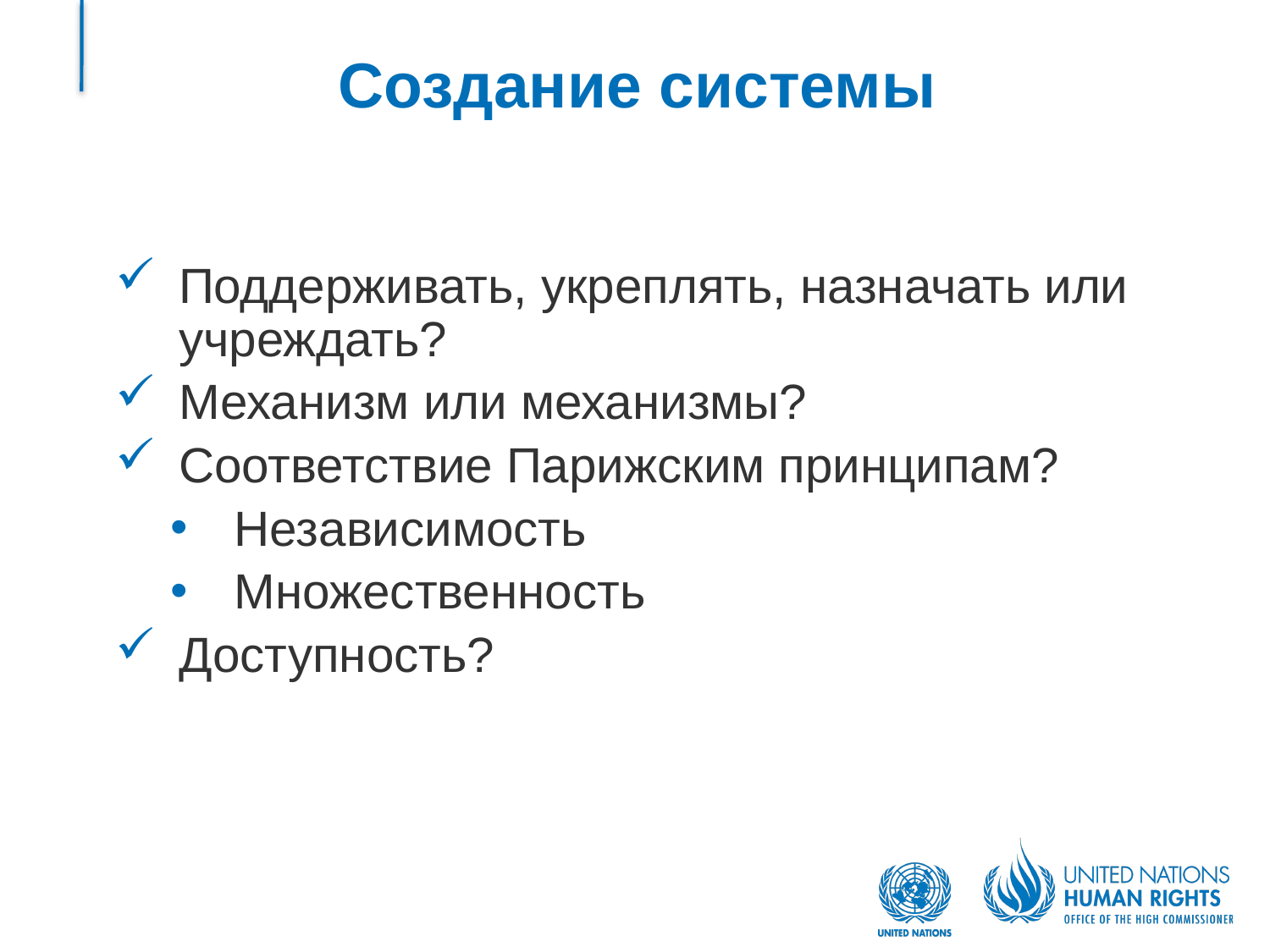

# Создание системы

Поддерживать, укреплять, назначать или учреждать?
Механизм или механизмы?
Соответствие Парижским принципам?
Независимость
Множественность
Доступность?